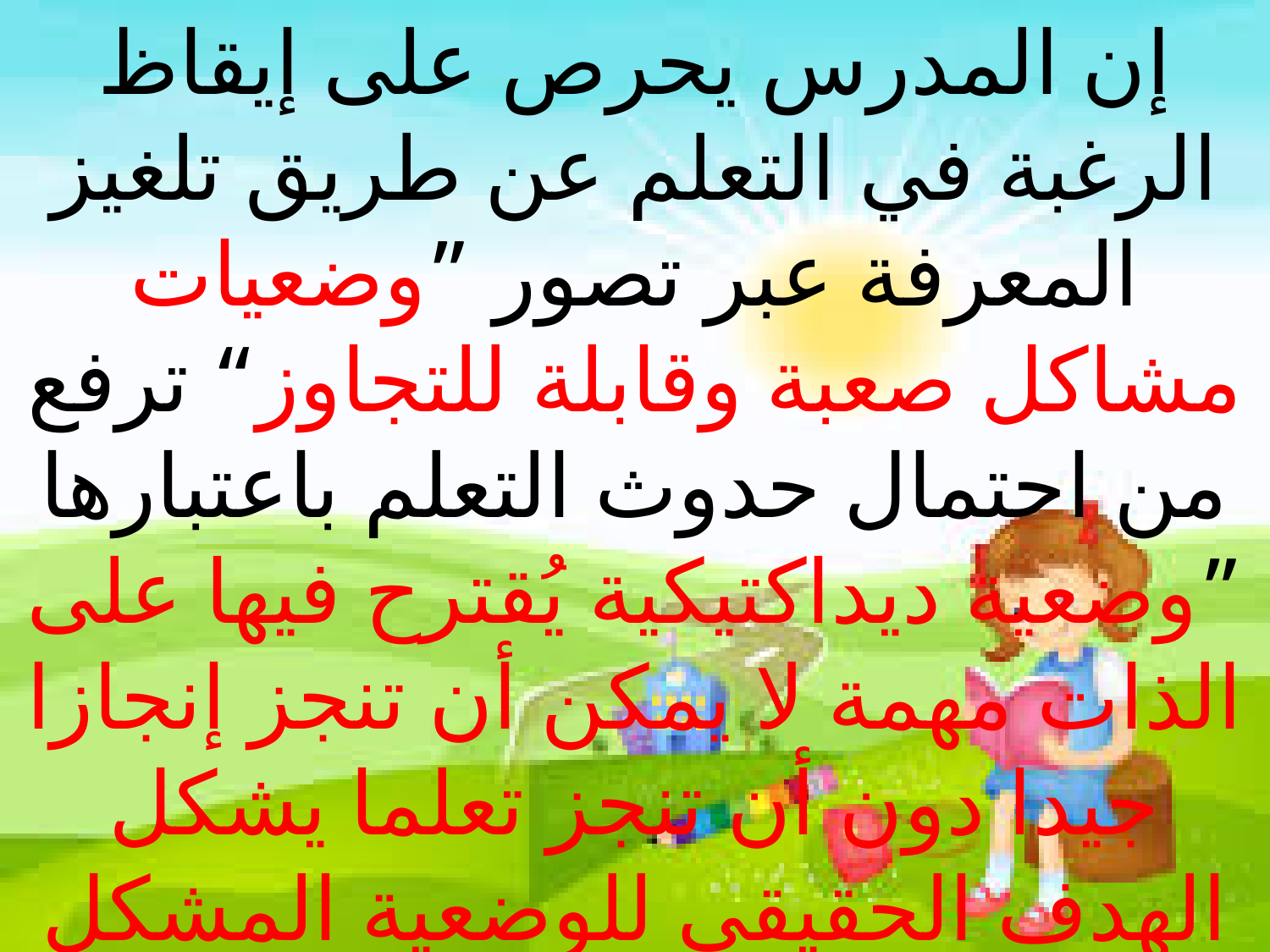

إن المدرس يحرص على إيقاظ الرغبة في التعلم عن طريق تلغيز المعرفة عبر تصور ”وضعيات مشاكل صعبة وقابلة للتجاوز“ ترفع من احتمال حدوث التعلم باعتبارها ”وضعية ديداكتيكية يُقترح فيها على الذات مهمة لا يمكن أن تنجز إنجازا جيدا دون أن تنجز تعلما يشكل الهدف الحقيقي للوضعية المشكل ولا يتحقق إلا بإزاحة العوائق أثناء إنجاز المهمة“